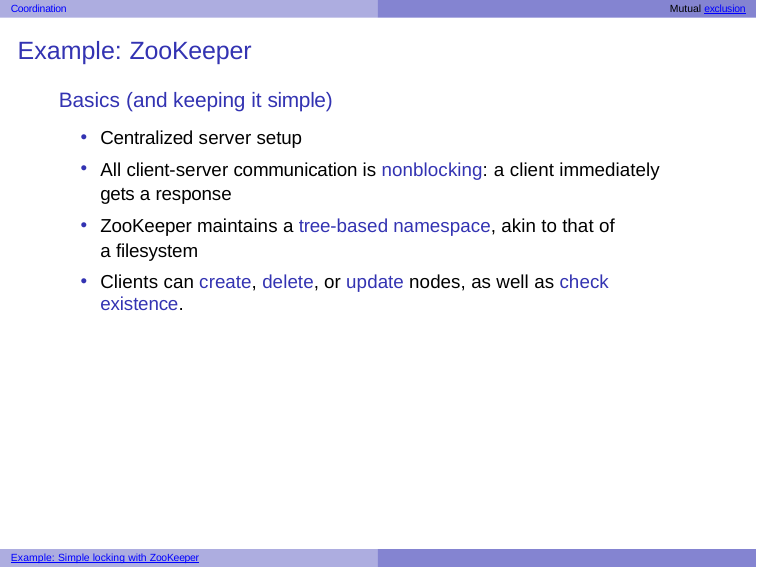

Coordination	Mutual exclusion
# Example: ZooKeeper
Basics (and keeping it simple)
Centralized server setup
All client-server communication is nonblocking: a client immediately gets a response
ZooKeeper maintains a tree-based namespace, akin to that of a filesystem
Clients can create, delete, or update nodes, as well as check existence.

Example: Simple locking with ZooKeeper